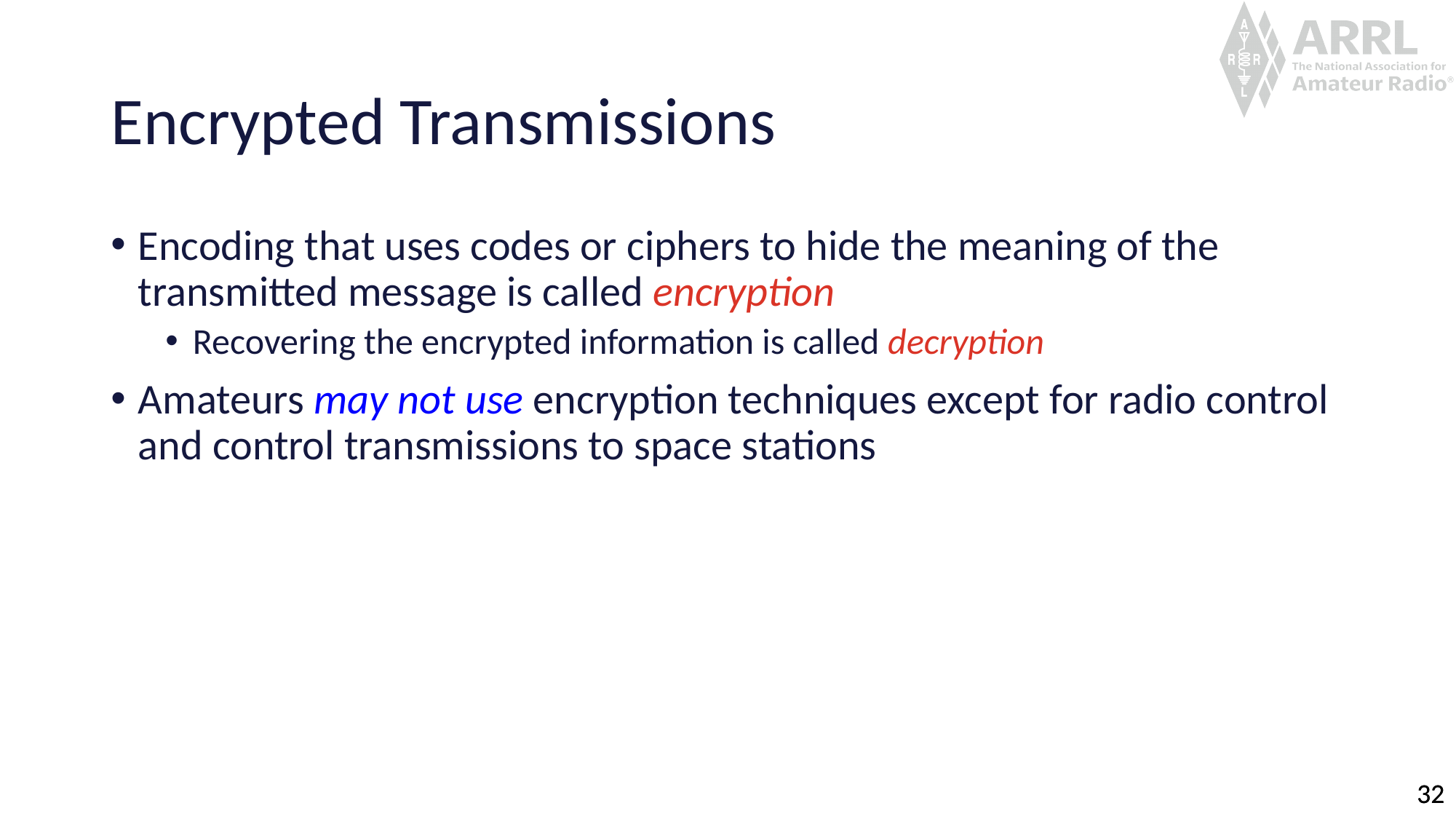

# Encrypted Transmissions
Encoding that uses codes or ciphers to hide the meaning of the transmitted message is called encryption
Recovering the encrypted information is called decryption
Amateurs may not use encryption techniques except for radio control and control transmissions to space stations